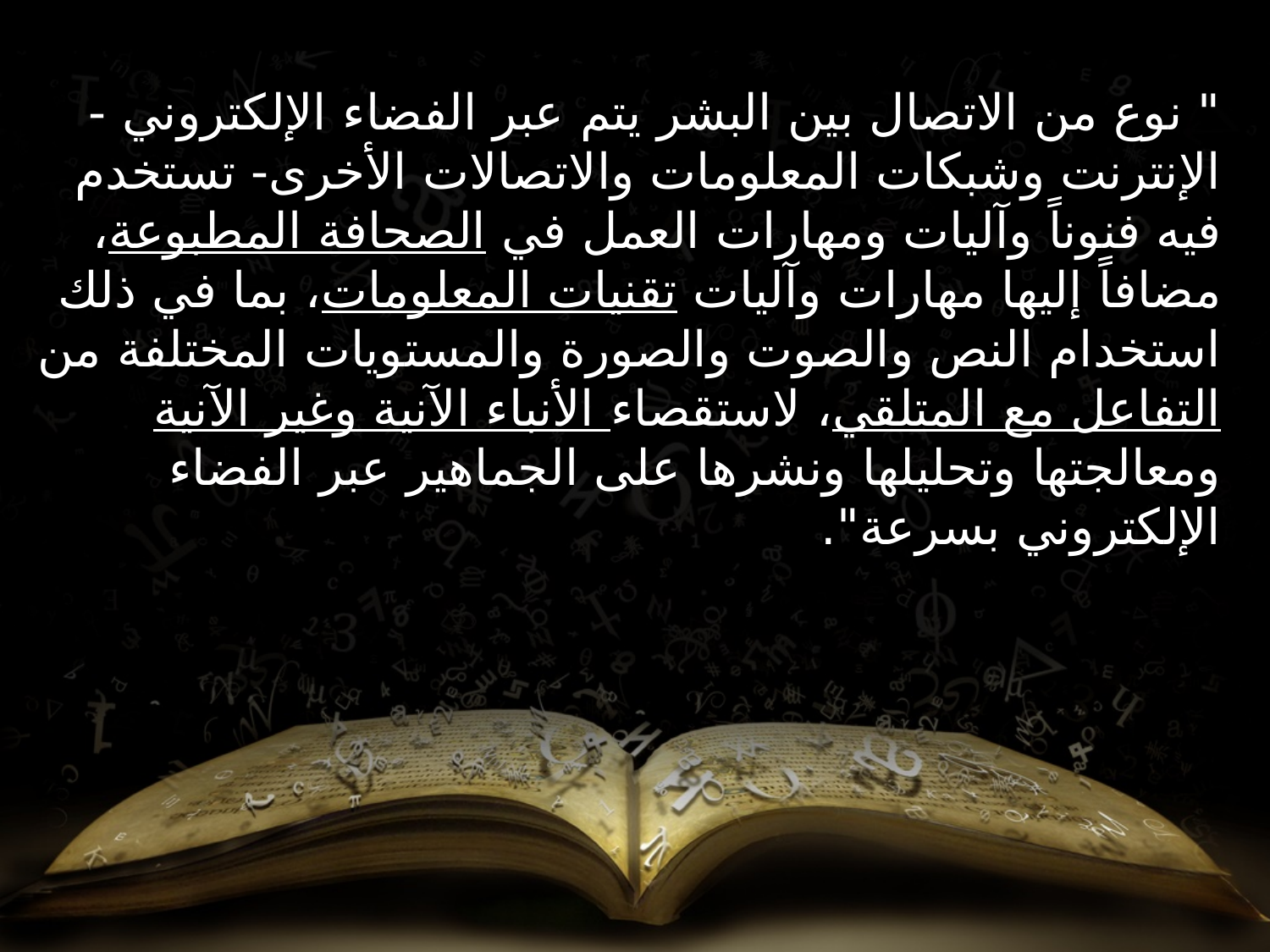

" نوع من الاتصال بين البشر يتم عبر الفضاء الإلكتروني - الإنترنت وشبكات المعلومات والاتصالات الأخرى- تستخدم فيه فنوناً وآليات ومهارات العمل في الصحافة المطبوعة، مضافاً إليها مهارات وآليات تقنيات المعلومات، بما في ذلك استخدام النص والصوت والصورة والمستويات المختلفة من التفاعل مع المتلقي، لاستقصاء الأنباء الآنية وغير الآنية ومعالجتها وتحليلها ونشرها على الجماهير عبر الفضاء الإلكتروني بسرعة".